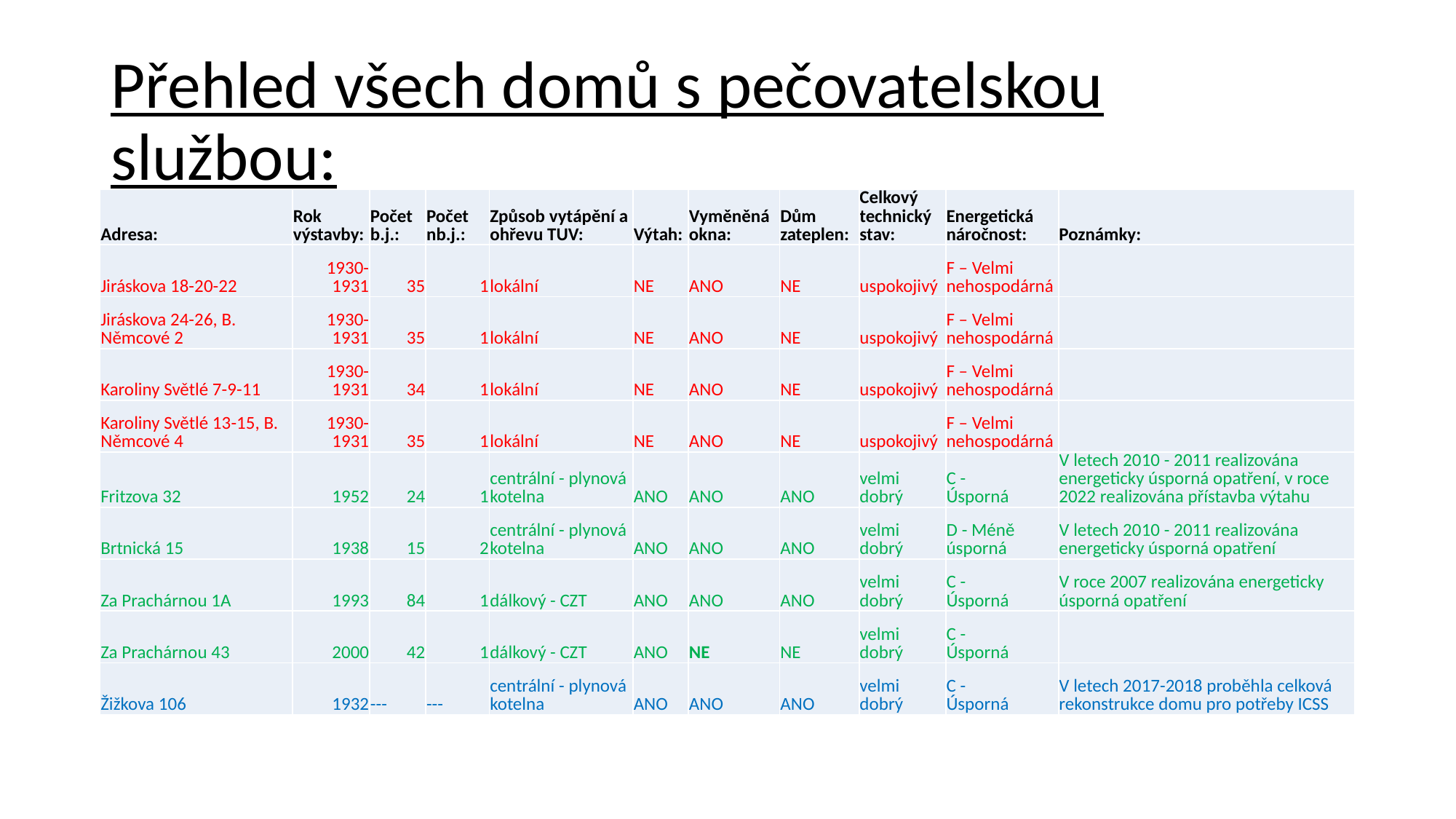

# Přehled všech domů s pečovatelskou službou:
| Adresa: | Rok výstavby: | Počet b.j.: | Počet nb.j.: | Způsob vytápění a ohřevu TUV: | Výtah: | Vyměněná okna: | Dům zateplen: | Celkový technický stav: | Energetická náročnost: | Poznámky: |
| --- | --- | --- | --- | --- | --- | --- | --- | --- | --- | --- |
| Jiráskova 18-20-22 | 1930-1931 | 35 | 1 | lokální | NE | ANO | NE | uspokojivý | F – Velmi nehospodárná |  |
| Jiráskova 24-26, B. Němcové 2 | 1930-1931 | 35 | 1 | lokální | NE | ANO | NE | uspokojivý | F – Velmi nehospodárná |  |
| Karoliny Světlé 7-9-11 | 1930-1931 | 34 | 1 | lokální | NE | ANO | NE | uspokojivý | F – Velmi nehospodárná |  |
| Karoliny Světlé 13-15, B. Němcové 4 | 1930-1931 | 35 | 1 | lokální | NE | ANO | NE | uspokojivý | F – Velmi nehospodárná |  |
| Fritzova 32 | 1952 | 24 | 1 | centrální - plynová kotelna | ANO | ANO | ANO | velmi dobrý | C - Úsporná | V letech 2010 - 2011 realizována energeticky úsporná opatření, v roce 2022 realizována přístavba výtahu |
| Brtnická 15 | 1938 | 15 | 2 | centrální - plynová kotelna | ANO | ANO | ANO | velmi dobrý | D - Méně úsporná | V letech 2010 - 2011 realizována energeticky úsporná opatření |
| Za Prachárnou 1A | 1993 | 84 | 1 | dálkový - CZT | ANO | ANO | ANO | velmi dobrý | C - Úsporná | V roce 2007 realizována energeticky úsporná opatření |
| Za Prachárnou 43 | 2000 | 42 | 1 | dálkový - CZT | ANO | NE | NE | velmi dobrý | C - Úsporná |  |
| Žižkova 106 | 1932 | --- | --- | centrální - plynová kotelna | ANO | ANO | ANO | velmi dobrý | C - Úsporná | V letech 2017-2018 proběhla celková rekonstrukce domu pro potřeby ICSS |